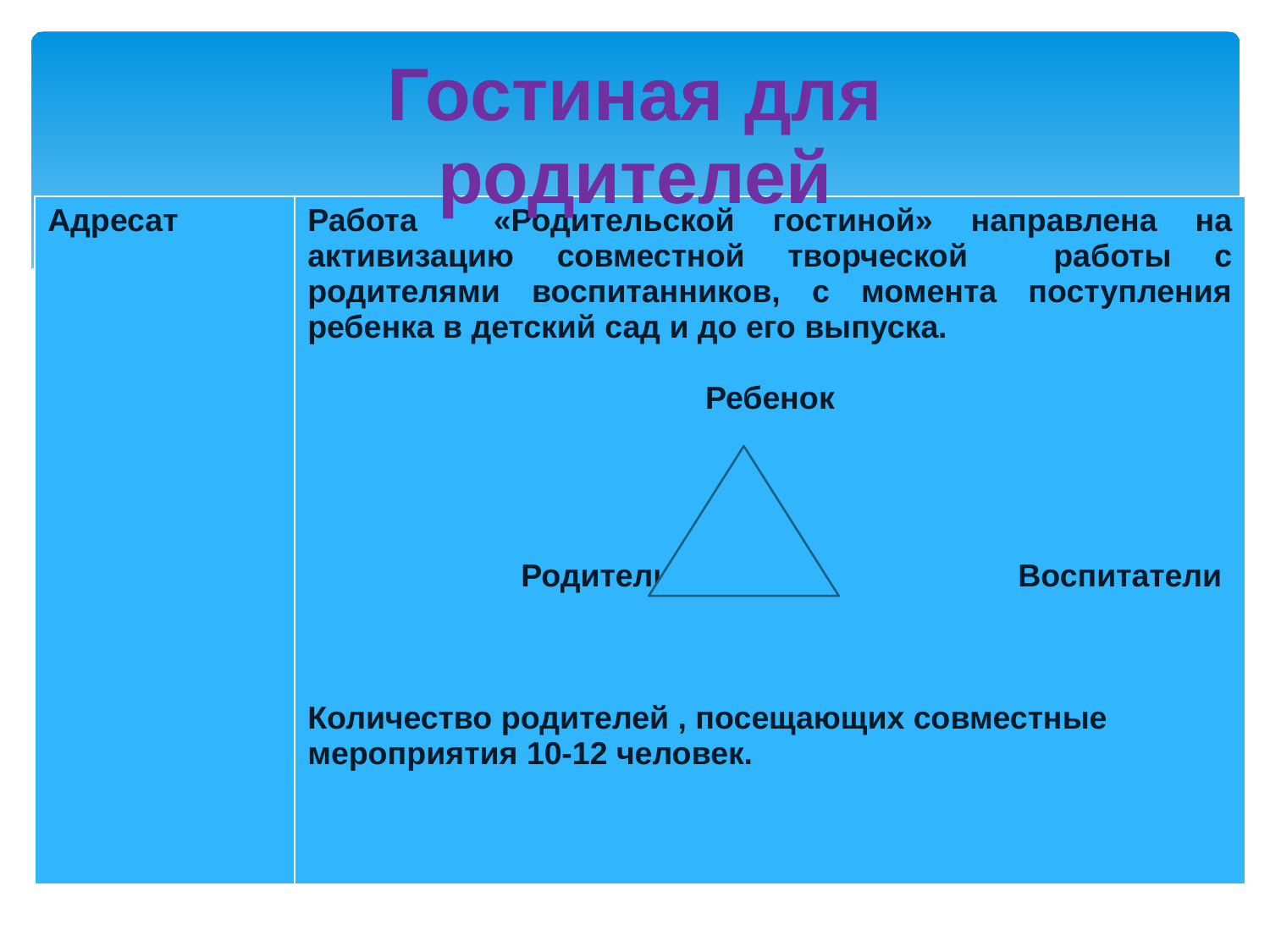

# Гостиная для родителей
| Адресат | Работа «Родительской гостиной» направлена на активизацию совместной творческой работы с родителями воспитанников, с момента поступления ребенка в детский сад и до его выпуска. Ребенок Родители Воспитатели Количество родителей , посещающих совместные мероприятия 10-12 человек. |
| --- | --- |